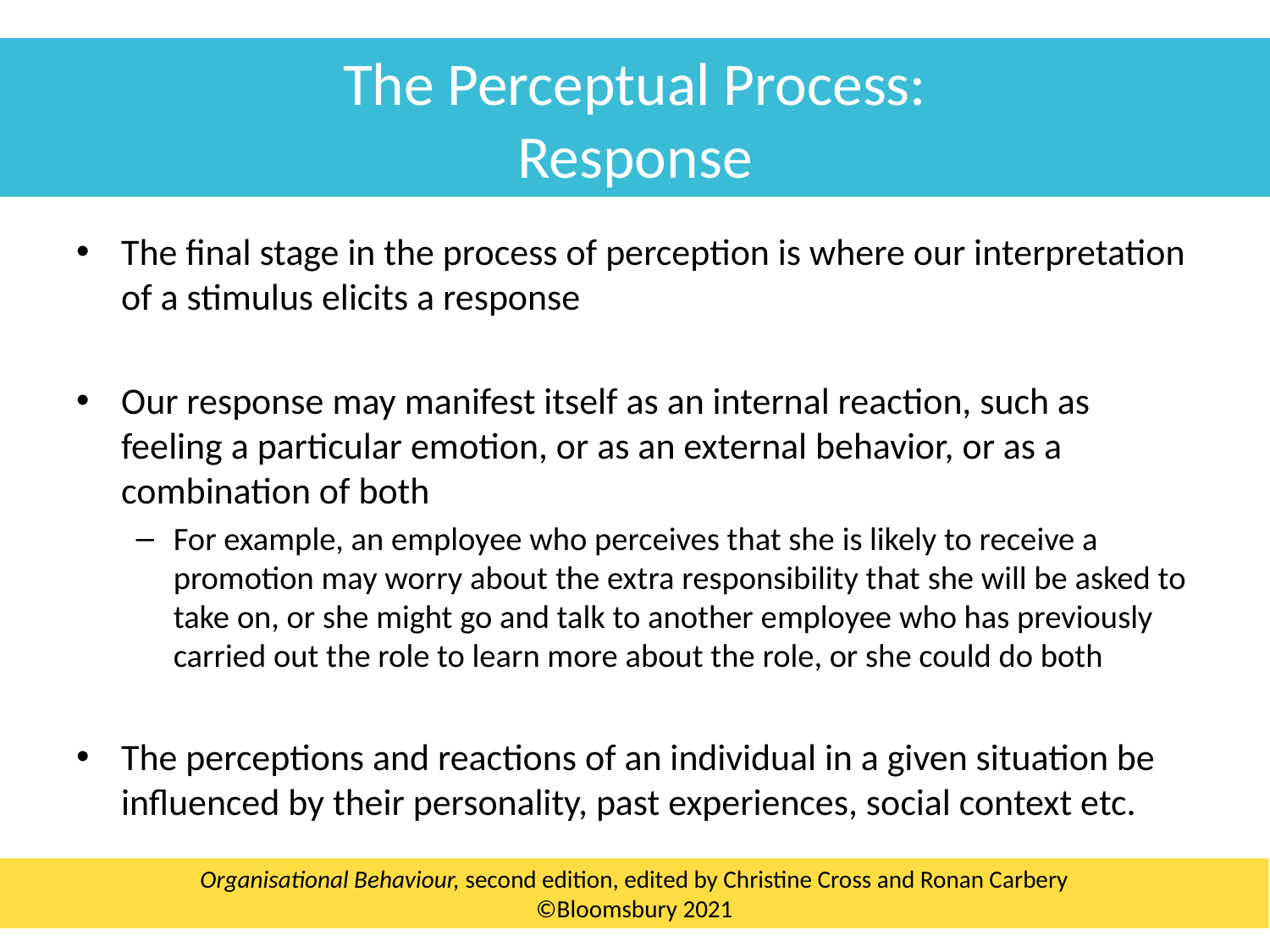

The Perceptual Process:
Response
The final stage in the process of perception is where our interpretation of a stimulus elicits a response

Our response may manifest itself as an internal reaction, such as feeling a particular emotion, or as an external behavior, or as a combination of both
For example, an employee who perceives that she is likely to receive a promotion may worry about the extra responsibility that she will be asked to take on, or she might go and talk to another employee who has previously carried out the role to learn more about the role, or she could do both

The perceptions and reactions of an individual in a given situation be influenced by their personality, past experiences, social context etc.